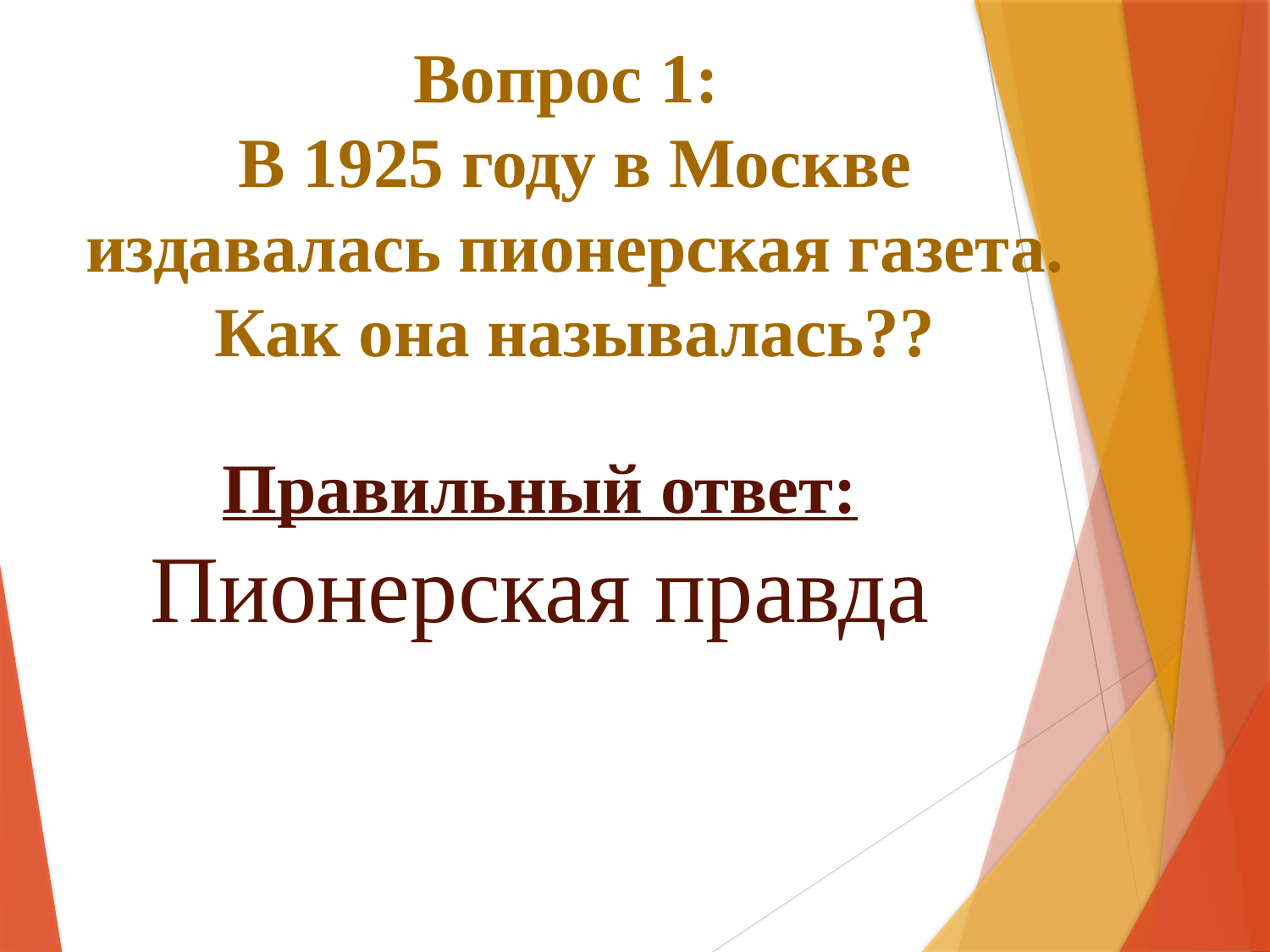

# Вопрос 1: В 1925 году в Москве издавалась пионерская газета. Как она называлась??
Правильный ответ:
Пионерская правда